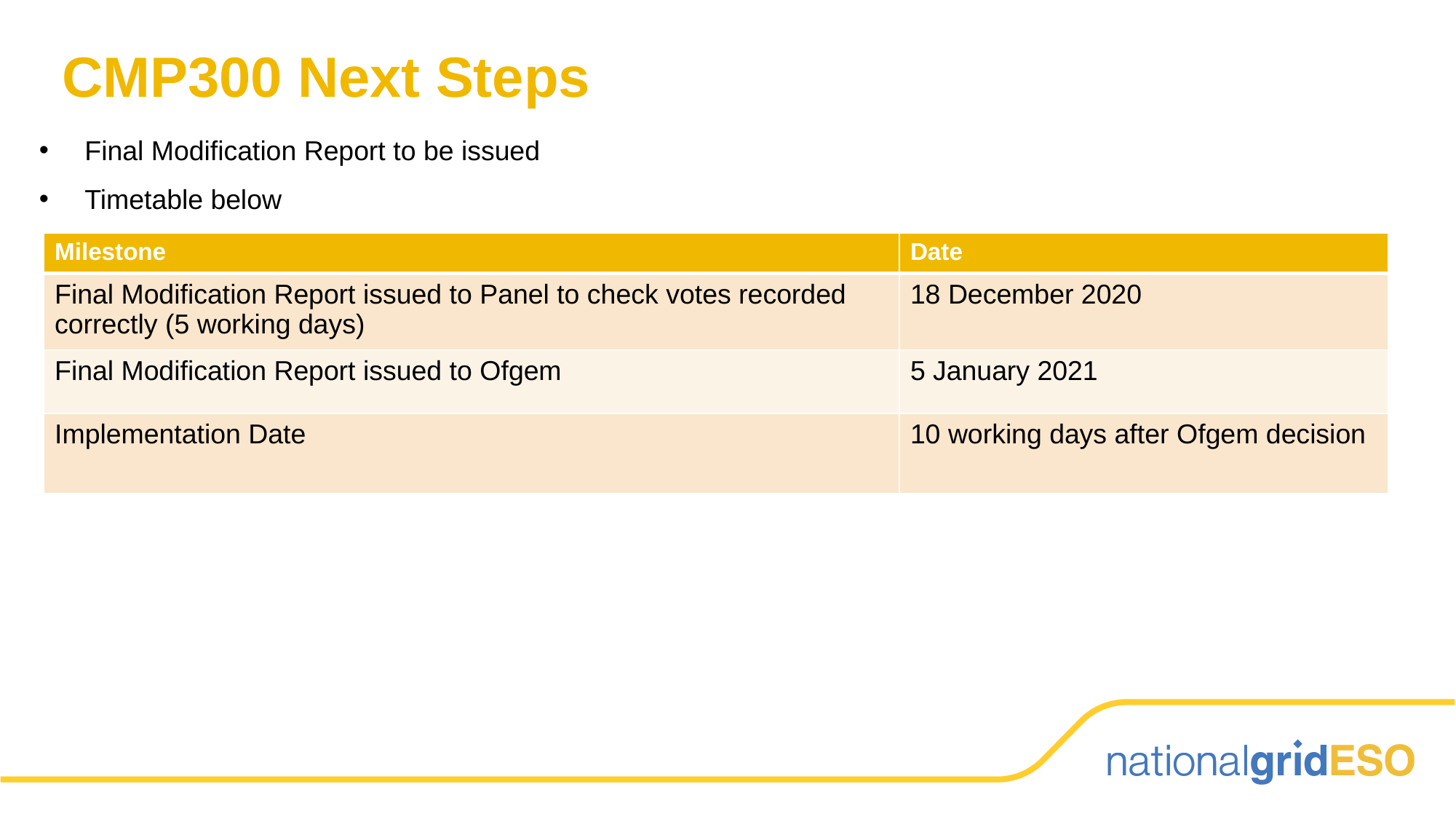

# CMP300 Next Steps
Final Modification Report to be issued
Timetable below

| Milestone | Date |
| --- | --- |
| Final Modification Report issued to Panel to check votes recorded correctly (5 working days) | 18 December 2020 |
| Final Modification Report issued to Ofgem | 5 January 2021 |
| Implementation Date | 10 working days after Ofgem decision |